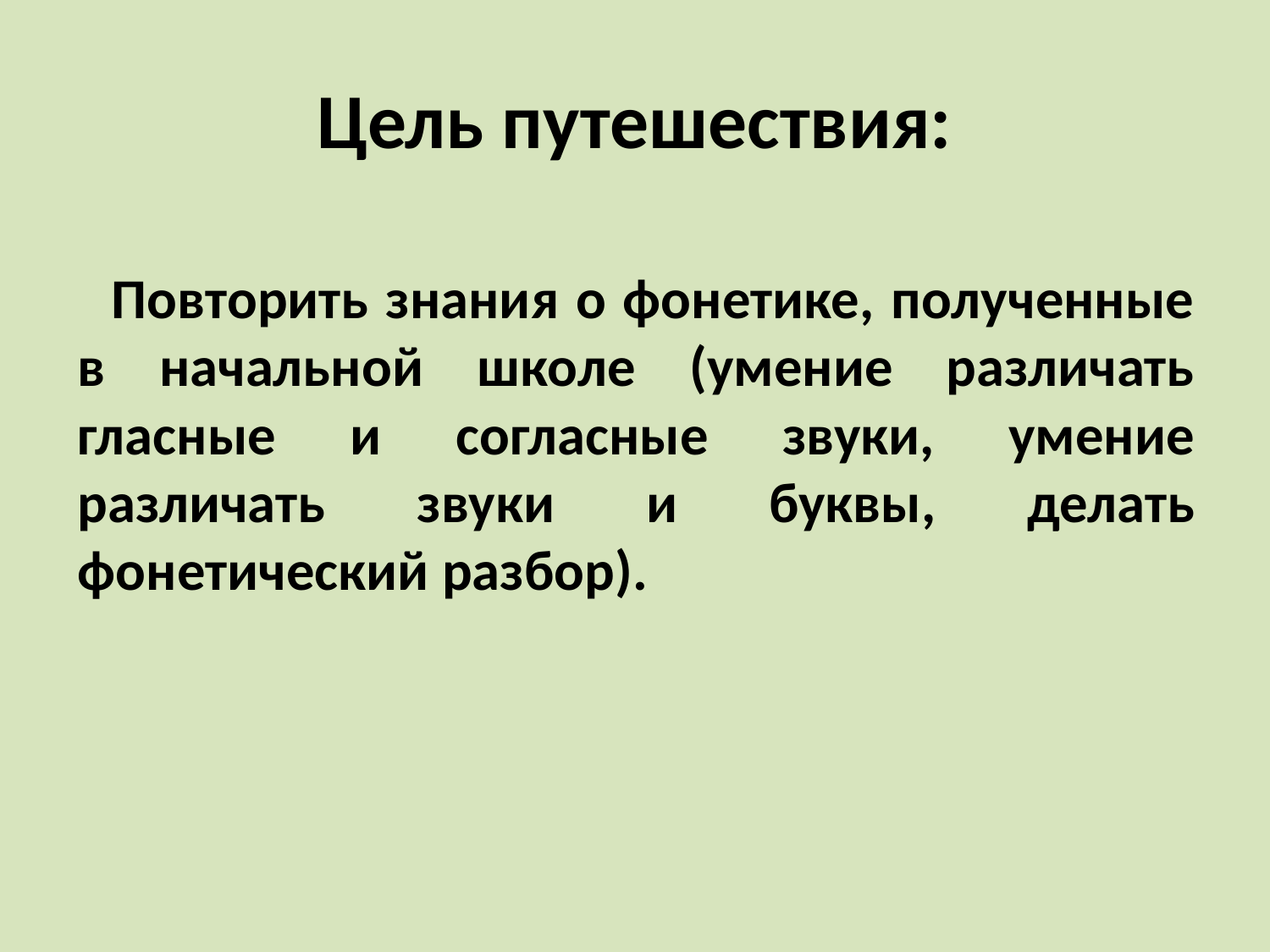

# Цель путешествия:
  Повторить знания о фонетике, полученные в начальной школе (умение различать гласные и согласные звуки, умение различать звуки и буквы, делать фонетический разбор).